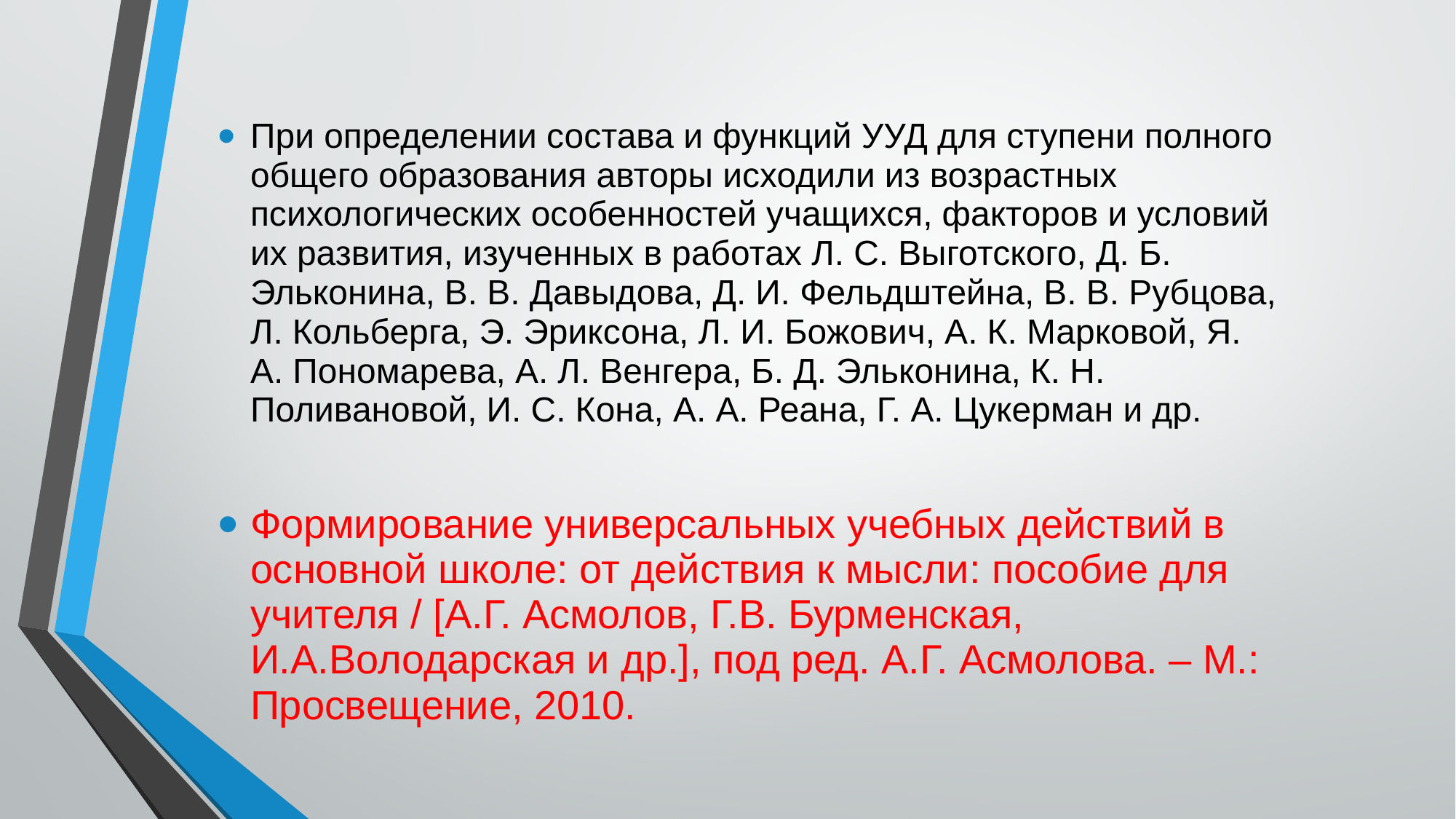

При определении состава и функций УУД для ступени полного общего образования авторы исходили из возрастных психологических особенностей учащихся, факторов и условий их развития, изученных в работах Л. С. Выготского, Д. Б. Эльконина, В. В. Давыдова, Д. И. Фельдштейна, В. В. Рубцова, Л. Кольберга, Э. Эриксона, Л. И. Божович, А. К. Марковой, Я. А. Пономарева, А. Л. Венгера, Б. Д. Эльконина, К. Н. Поливановой, И. С. Кона, А. А. Реана, Г. А. Цукерман и др.

Формирование универсальных учебных действий в основной школе: от действия к мысли: пособие для учителя / [А.Г. Асмолов, Г.В. Бурменская, И.А.Володарская и др.], под ред. А.Г. Асмолова. – М.: Просвещение, 2010.